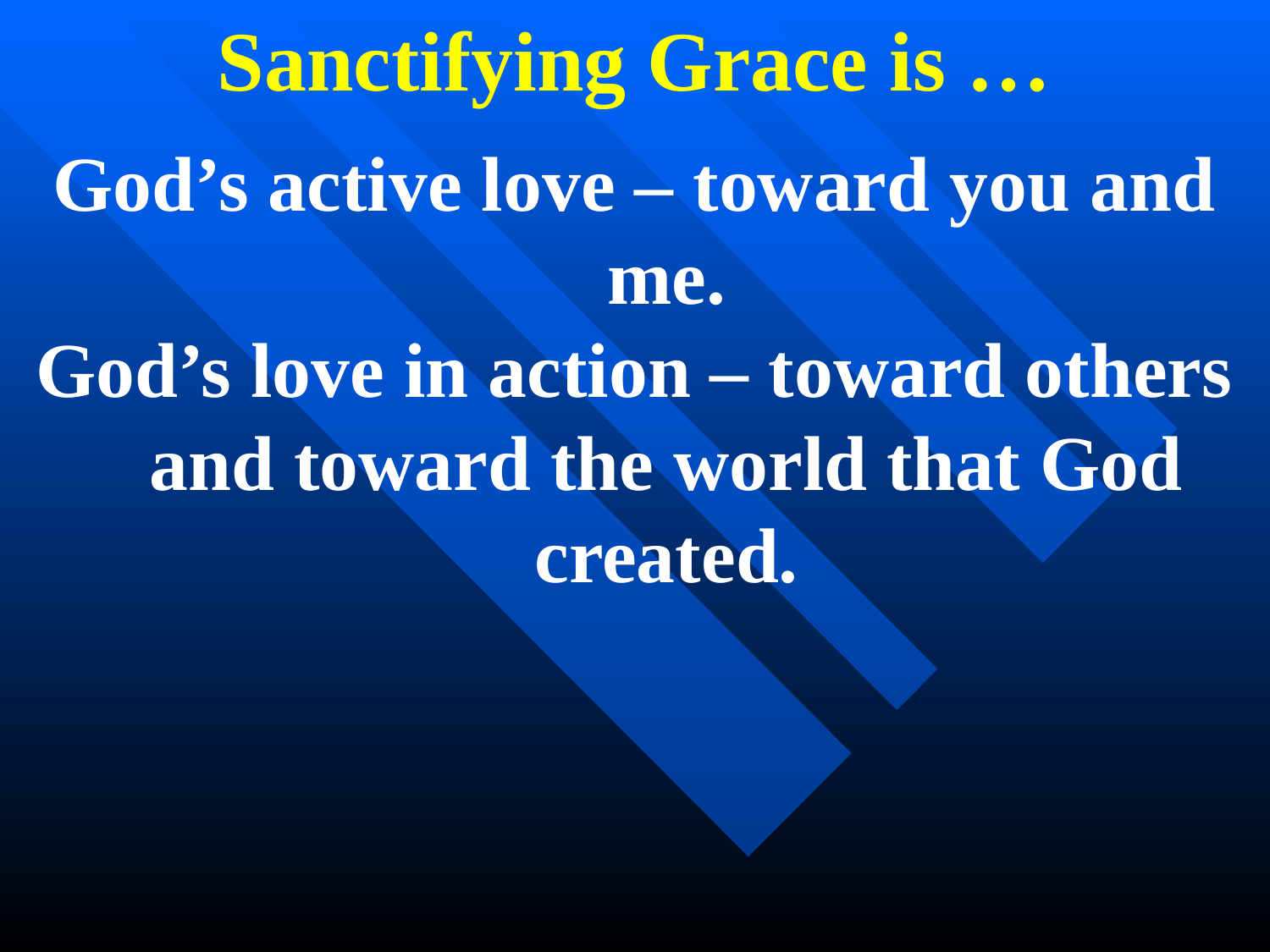

Sanctifying Grace is …
God’s active love – toward you and me.
God’s love in action – toward others and toward the world that God created.